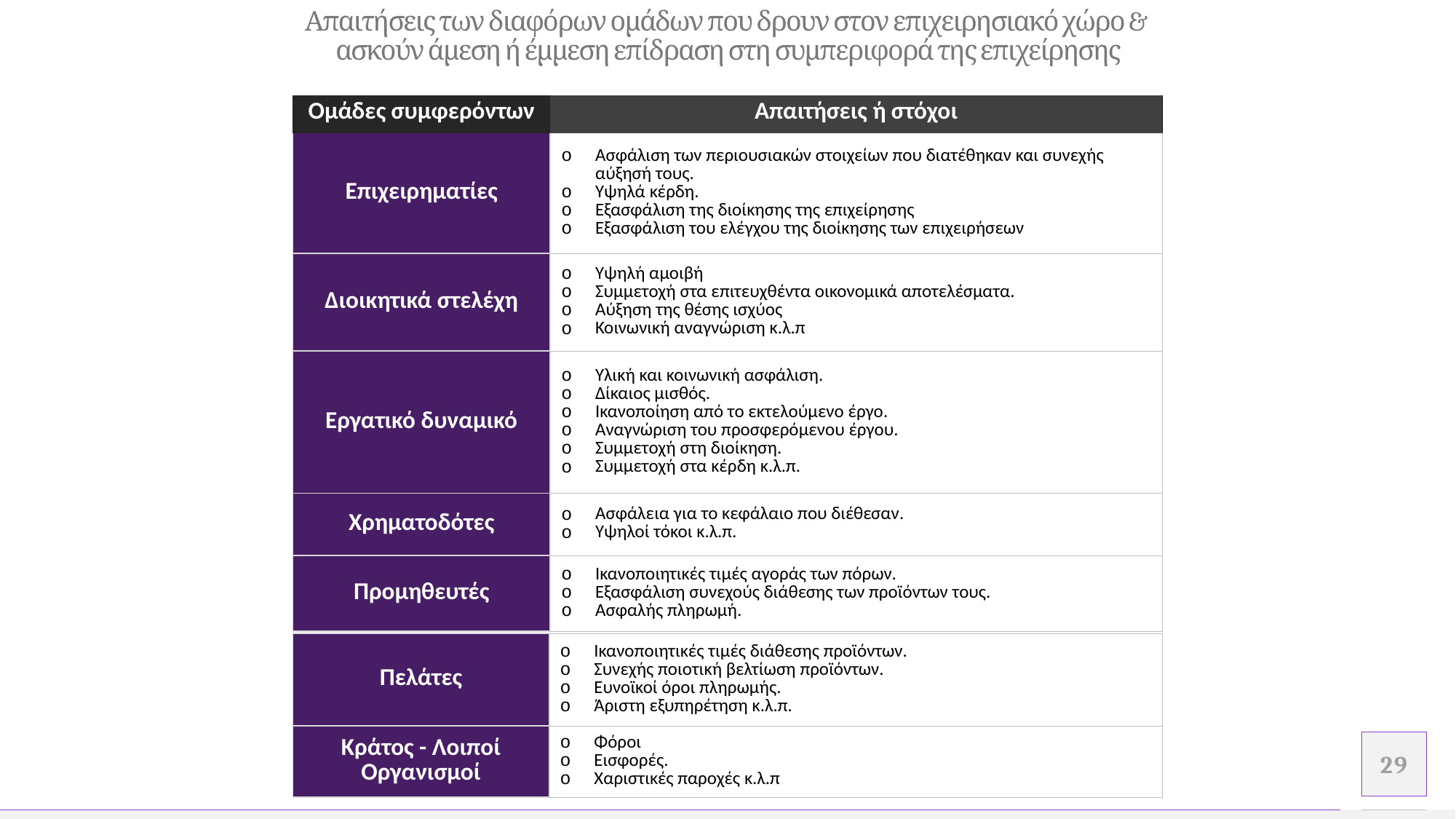

# Απαιτήσεις των διαφόρων ομάδων που δρουν στον επιχειρησιακό χώρο & ασκούν άμεση ή έμμεση επίδραση στη συμπεριφορά της επιχείρησης
| Ομάδες συμφερόντων | Απαιτήσεις ή στόχοι |
| --- | --- |
| Επιχειρηματίες | Ασφάλιση των περιουσιακών στοιχείων που διατέθηκαν και συνεχής αύξησή τους. Υψηλά κέρδη. Εξασφάλιση της διοίκησης της επιχείρησης Εξασφάλιση του ελέγχου της διοίκησης των επιχειρήσεων |
| Διοικητικά στελέχη | Υψηλή αμοιβή Συμμετοχή στα επιτευχθέντα οικονομικά αποτελέσματα. Αύξηση της θέσης ισχύος Κοινωνική αναγνώριση κ.λ.π |
| Εργατικό δυναμικό | Υλική και κοινωνική ασφάλιση. Δίκαιος μισθός. Ικανοποίηση από το εκτελούμενο έργο. Αναγνώριση του προσφερόμενου έργου. Συμμετοχή στη διοίκηση. Συμμετοχή στα κέρδη κ.λ.π. |
| Χρηματοδότες | Ασφάλεια για το κεφάλαιο που διέθεσαν. Υψηλοί τόκοι κ.λ.π. |
| Προμηθευτές | Ικανοποιητικές τιμές αγοράς των πόρων. Εξασφάλιση συνεχούς διάθεσης των προϊόντων τους. Ασφαλής πληρωμή. |
| Πελάτες | Ικανοποιητικές τιμές διάθεσης προϊόντων. Συνεχής ποιοτική βελτίωση προϊόντων. Ευνοϊκοί όροι πληρωμής. Άριστη εξυπηρέτηση κ.λ.π. |
| --- | --- |
| Κράτος - Λοιποί Οργανισμοί | Φόροι Εισφορές. Χαριστικές παροχές κ.λ.π |
.
.
29